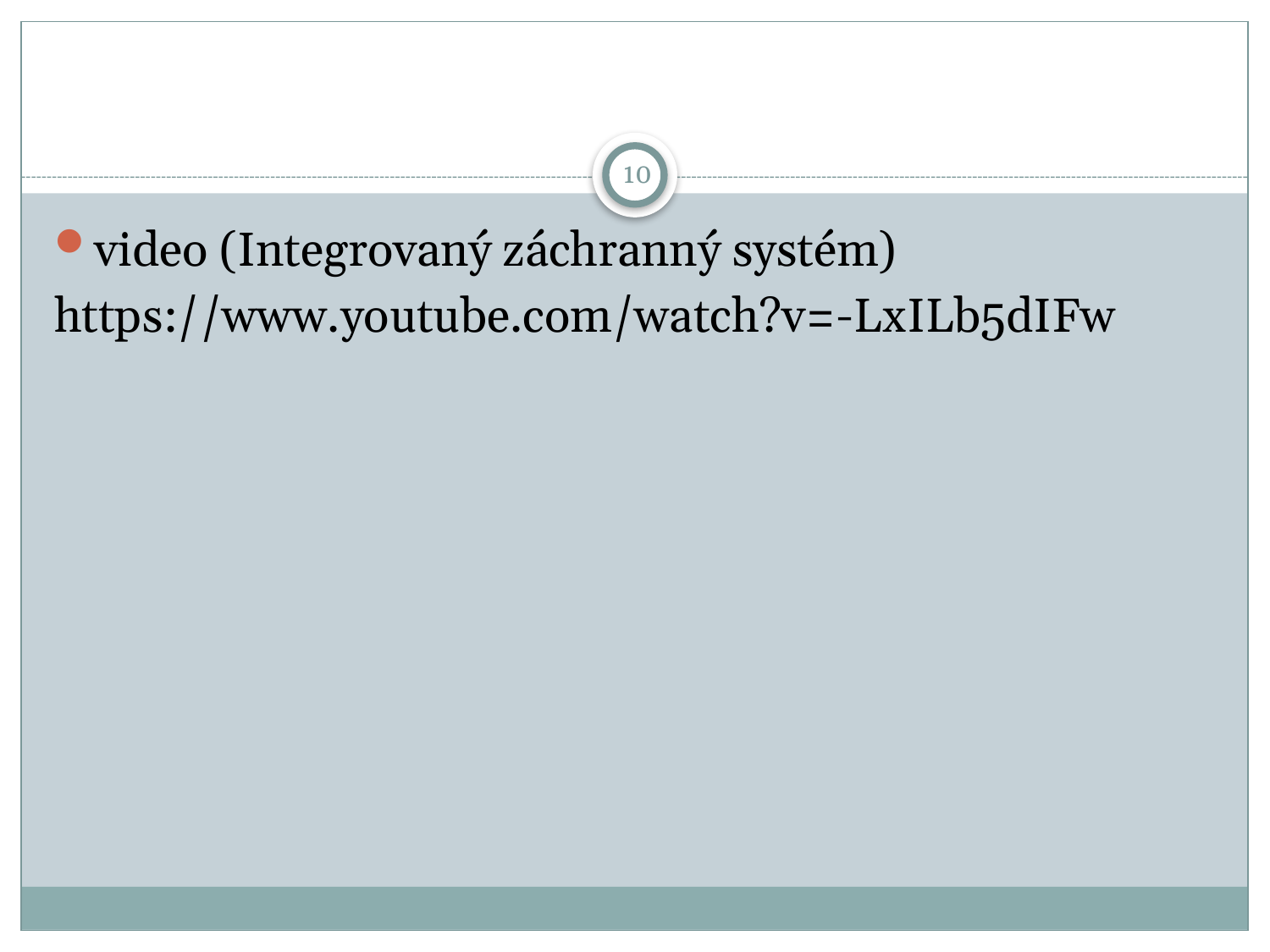

#
10
video (Integrovaný záchranný systém)
https://www.youtube.com/watch?v=-LxILb5dIFw